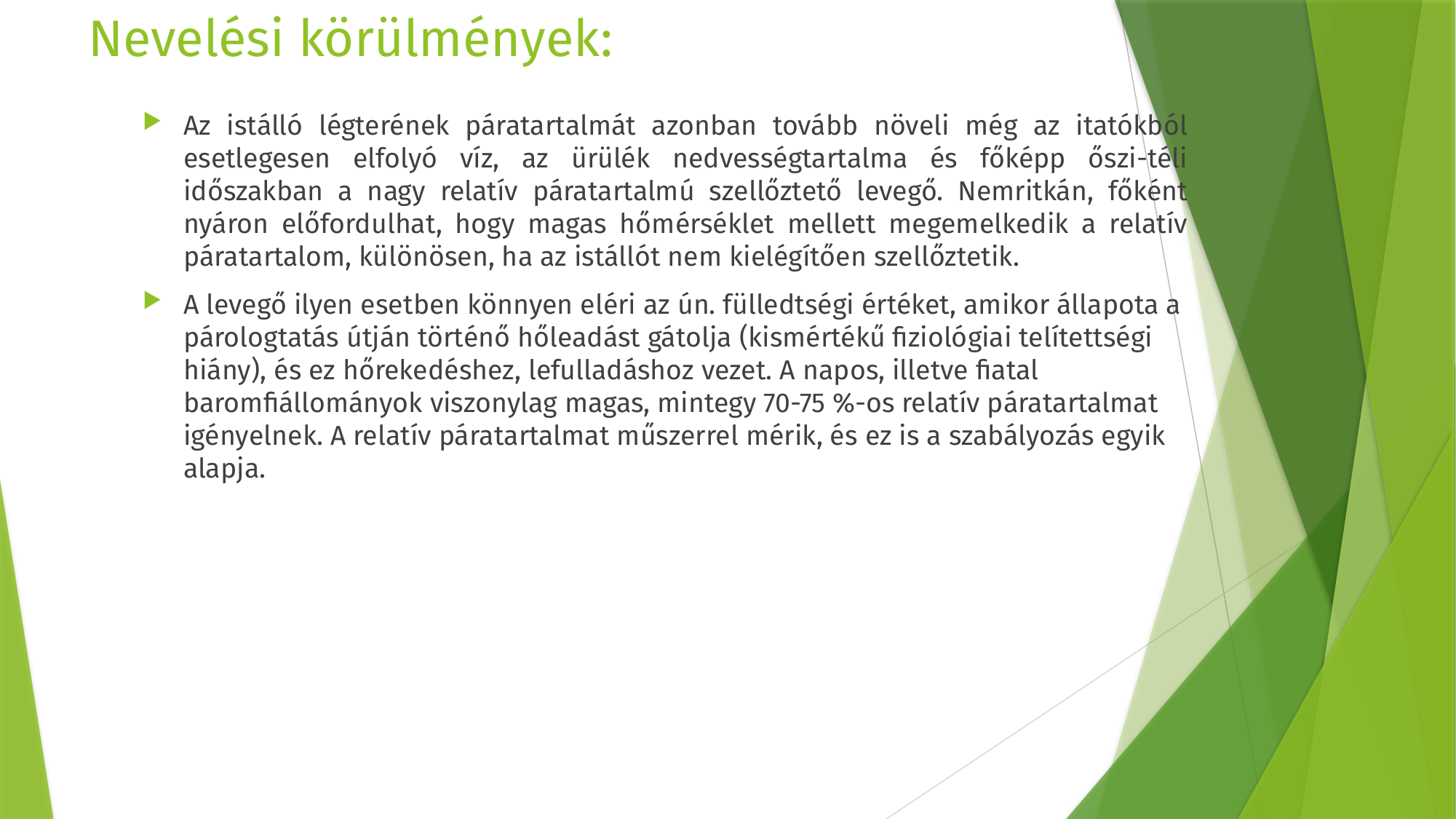

# Nevelési körülmények:
Az istálló légterének páratartalmát azonban tovább növeli még az itatókból esetlegesen elfolyó víz, az ürülék nedvességtartalma és főképp őszi-téli időszakban a nagy relatív páratartalmú szellőztető levegő. Nemritkán, főként nyáron előfordulhat, hogy magas hőmérséklet mellett megemelkedik a relatív páratartalom, különösen, ha az istállót nem kielégítően szellőztetik.
A levegő ilyen esetben könnyen eléri az ún. fülledtségi értéket, amikor állapota a párologtatás útján történő hőleadást gátolja (kismértékű fiziológiai telítettségi hiány), és ez hőrekedéshez, lefulladáshoz vezet. A napos, illetve fiatal baromfiállományok viszonylag magas, mintegy 70-75 %-os relatív páratartalmat igényelnek. A relatív páratartalmat műszerrel mérik, és ez is a szabályozás egyik alapja.